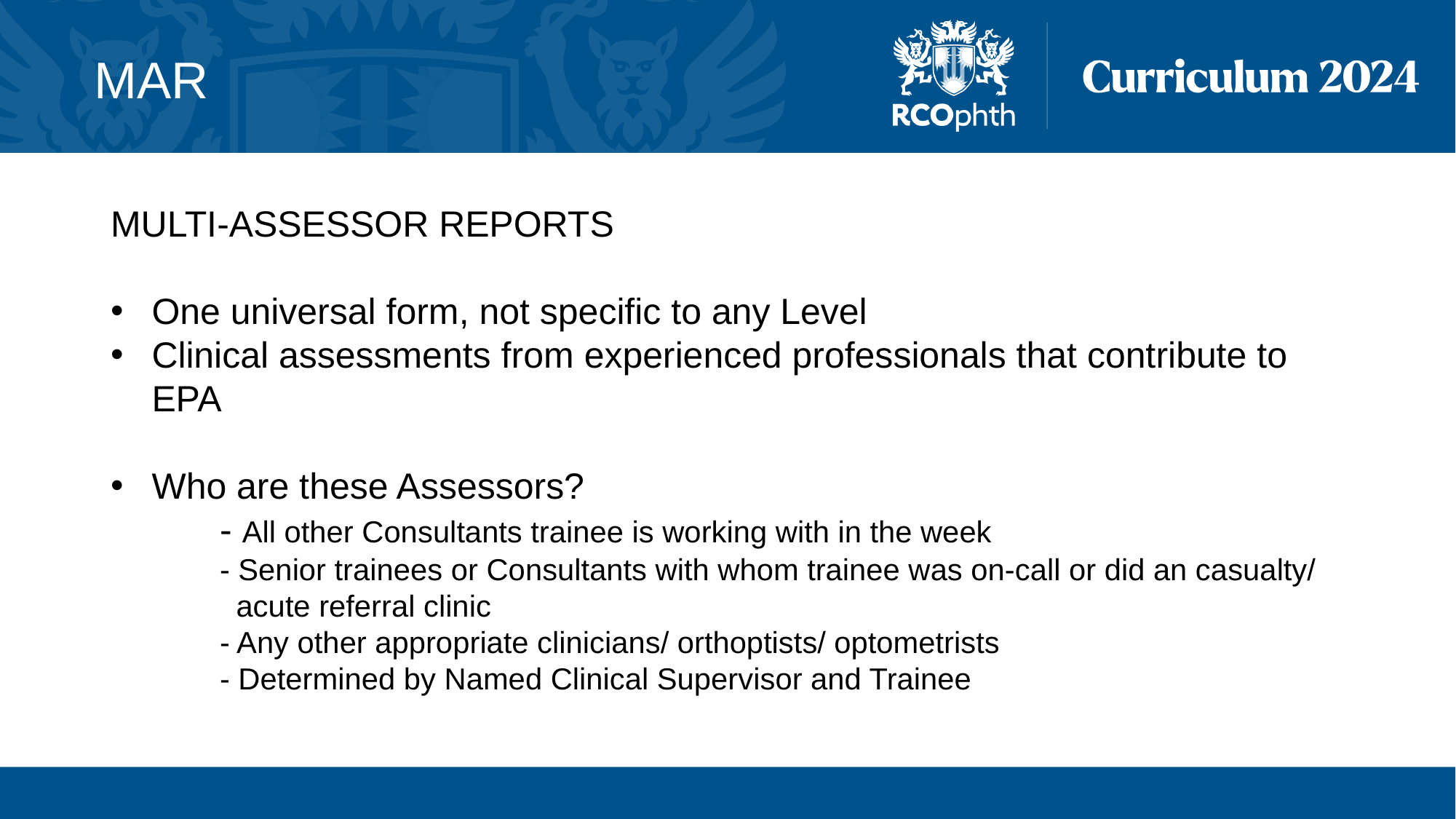

# MAR
MULTI-ASSESSOR REPORTS

One universal form, not specific to any Level
Clinical assessments from experienced professionals that contribute to EPA

Who are these Assessors?
	- All other Consultants trainee is working with in the week
	- Senior trainees or Consultants with whom trainee was on-call or did an casualty/
               acute referral clinic
	- Any other appropriate clinicians/ orthoptists/ optometrists
	- Determined by Named Clinical Supervisor and Trainee